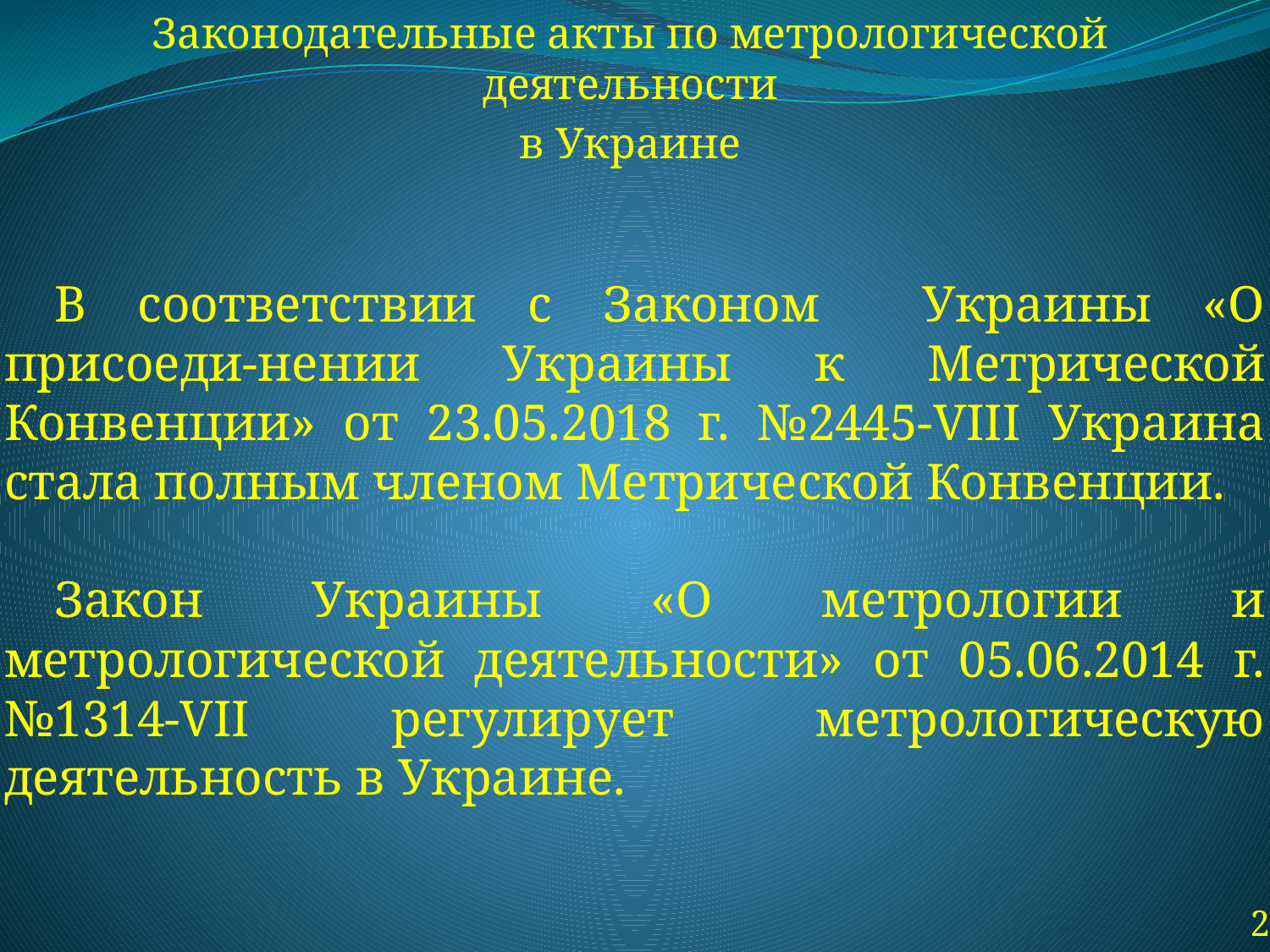

Законодательные акты по метрологической деятельности
в Украине
В соответствии с Законом  Украины «О присоеди-нении Украины к Метрической Конвенции» от 23.05.2018 г. №2445-VIIІ Украина стала полным членом Метрической Конвенции.

Закон Украины «О метрологии и метрологической деятельности» от 05.06.2014 г. №1314-VII регулирует метрологическую деятельность в Украине.
2